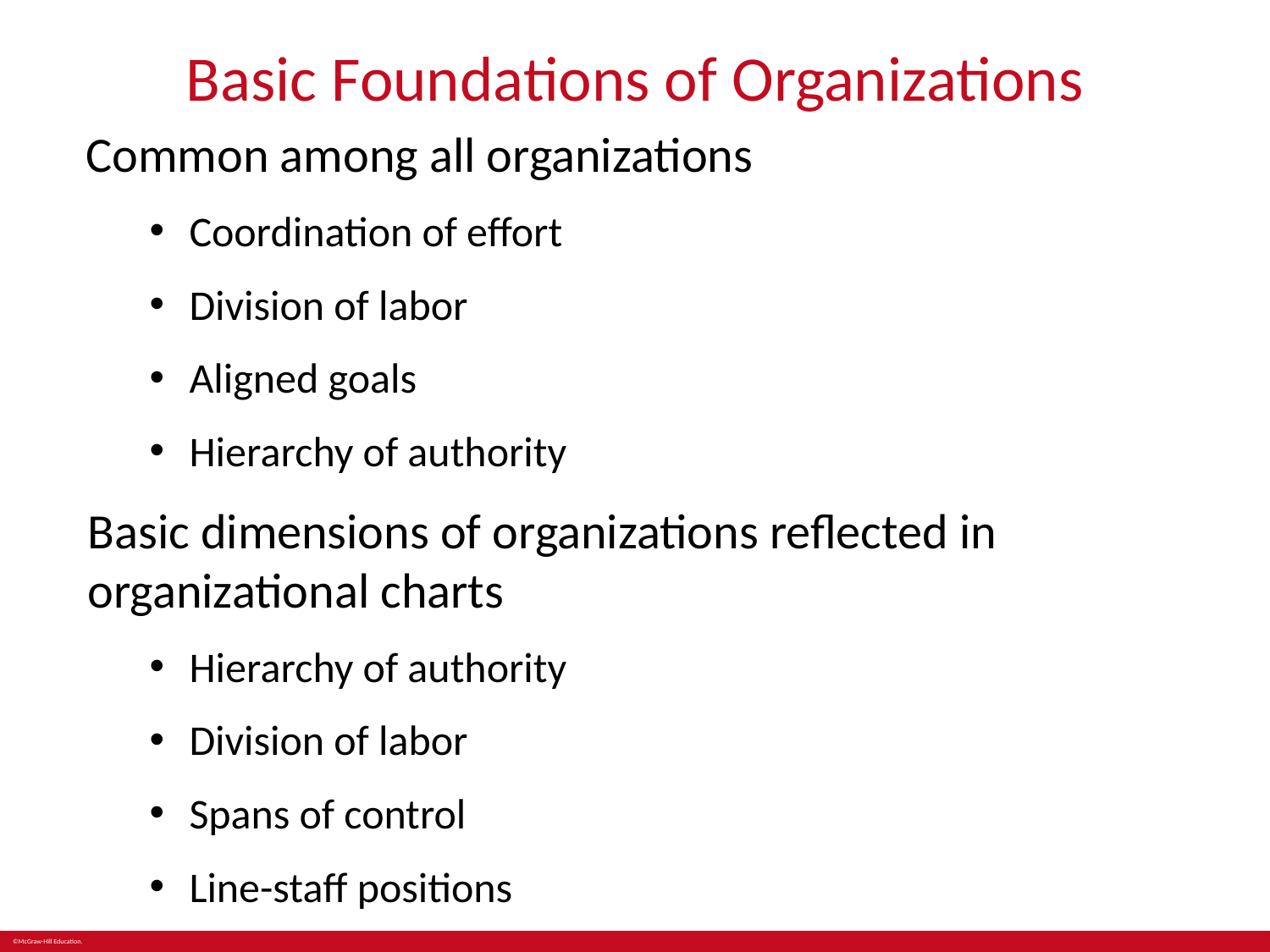

# Basic Foundations of Organizations
Common among all organizations
Coordination of effort
Division of labor
Aligned goals
Hierarchy of authority
Basic dimensions of organizations reflected in organizational charts
Hierarchy of authority
Division of labor
Spans of control
Line-staff positions